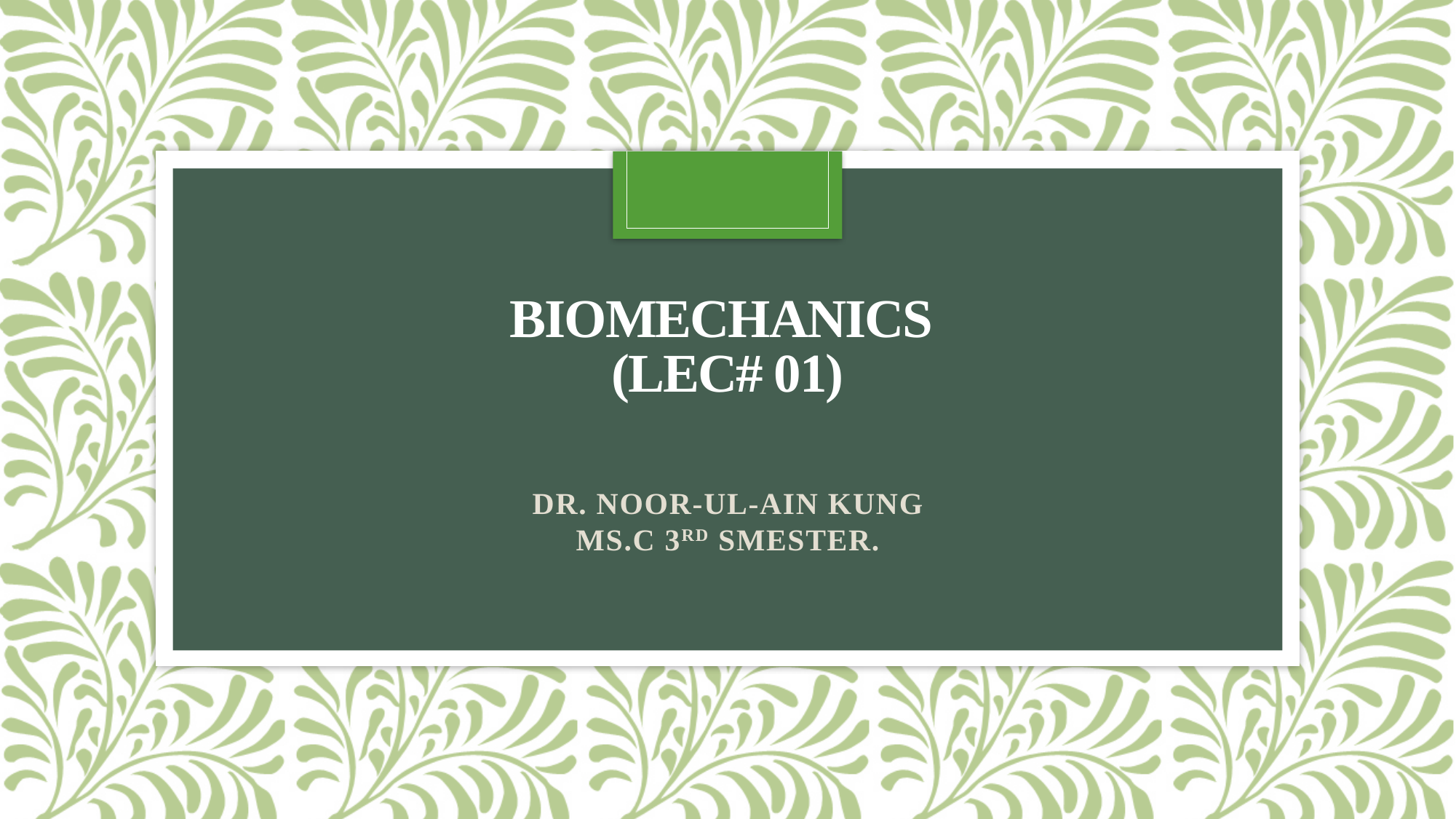

# BIOMECHANICS (LEC# 01)
DR. NOOR-UL-AIN KUNG
MS.C 3RD SMESTER.